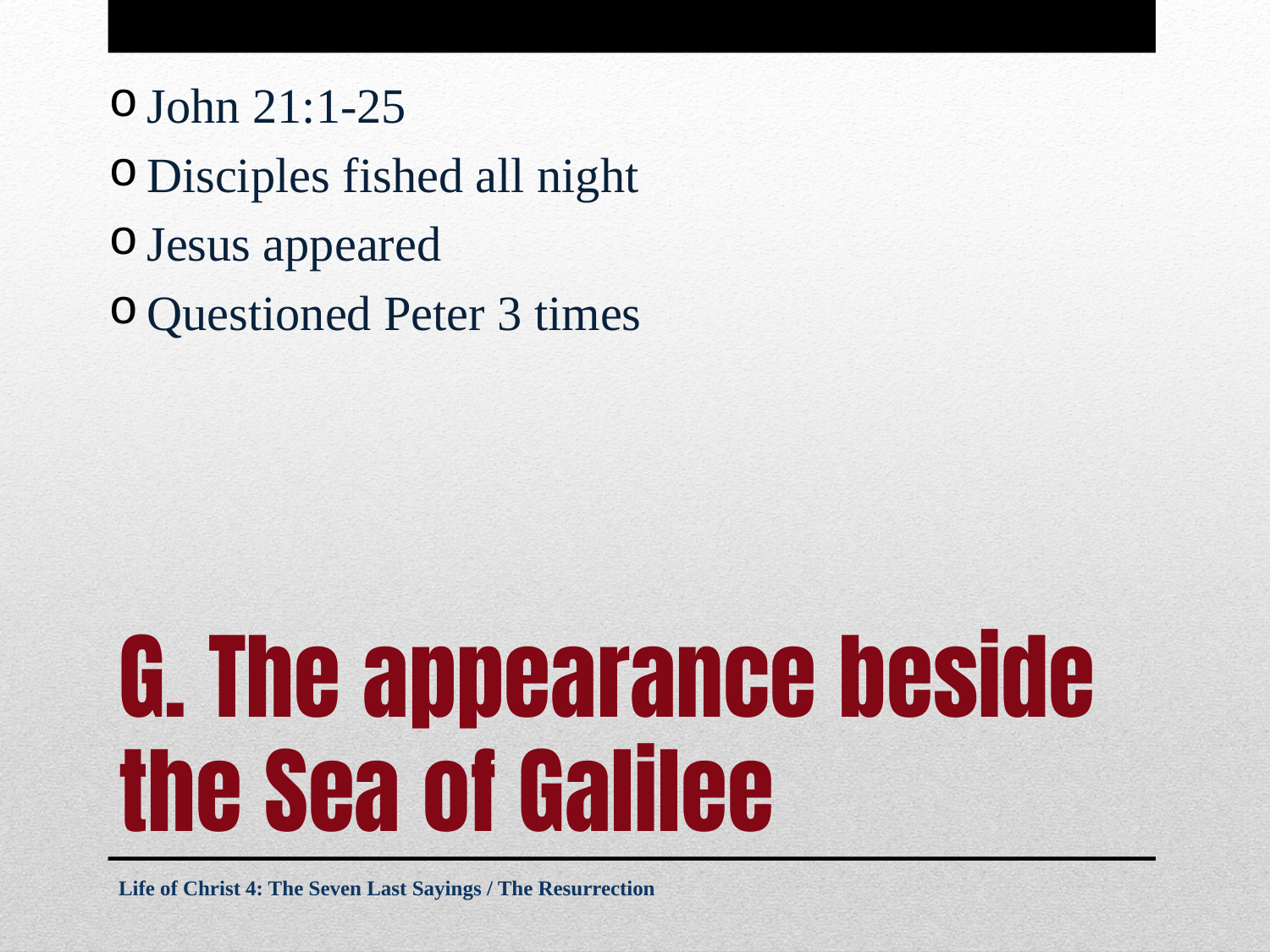

John 21:1-25
Disciples fished all night
Jesus appeared
Questioned Peter 3 times
# G. The appearance beside the Sea of Galilee
Life of Christ 4: The Seven Last Sayings / The Resurrection